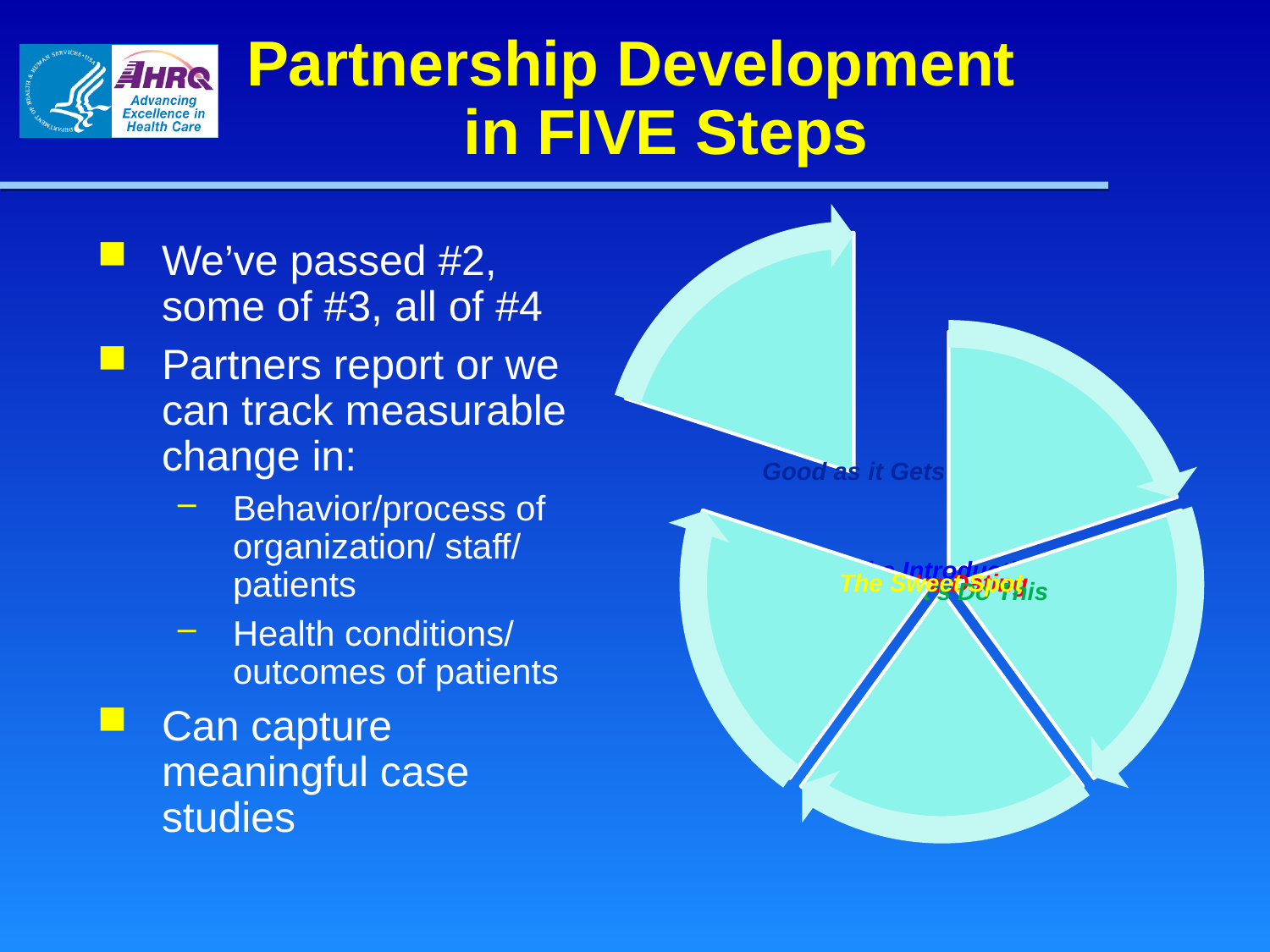

# Partnership Development     in FIVE Steps
We’ve passed #2, some of #3, all of #4
Partners report or we can track measurable change in:
Behavior/process of organization/ staff/ patients
Health conditions/ outcomes of patients
Can capture meaningful case studies

The Introduction
We’re Dating
Yes! Let’s Do This
The Sweet Spot
Good as it Gets